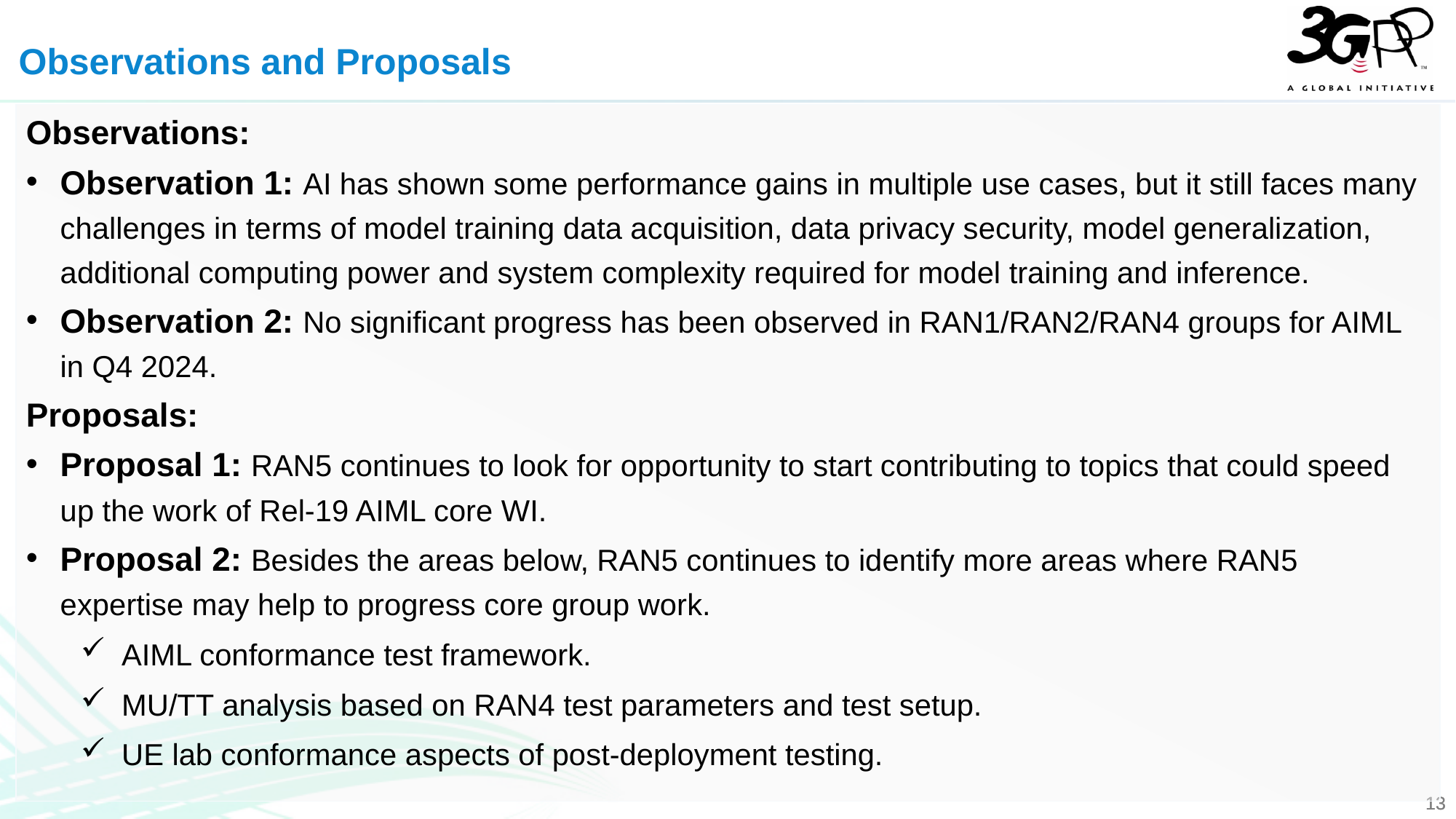

Observations and Proposals
Observations:
Observation 1: AI has shown some performance gains in multiple use cases, but it still faces many challenges in terms of model training data acquisition, data privacy security, model generalization, additional computing power and system complexity required for model training and inference.
Observation 2: No significant progress has been observed in RAN1/RAN2/RAN4 groups for AIML in Q4 2024.
Proposals:
Proposal 1: RAN5 continues to look for opportunity to start contributing to topics that could speed up the work of Rel-19 AIML core WI.
Proposal 2: Besides the areas below, RAN5 continues to identify more areas where RAN5 expertise may help to progress core group work.
AIML conformance test framework.
MU/TT analysis based on RAN4 test parameters and test setup.
UE lab conformance aspects of post-deployment testing.